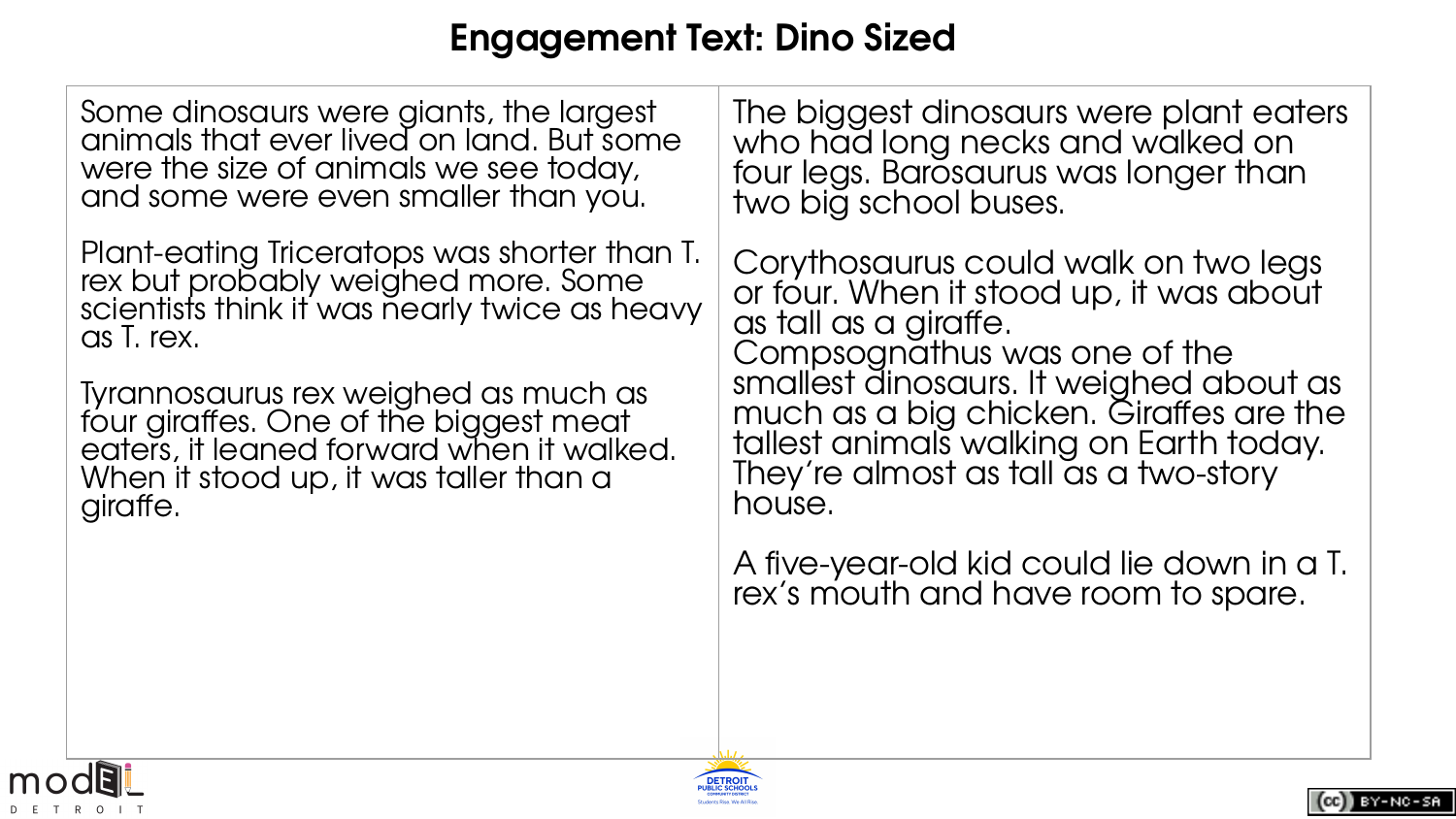

Engagement Text: Dino Sized
| Some dinosaurs were giants, the largest animals that ever lived on land. But some were the size of animals we see today, and some were even smaller than you. Plant-eating Triceratops was shorter than T. rex but probably weighed more. Some scientists think it was nearly twice as heavy as T. rex. Tyrannosaurus rex weighed as much as four giraffes. One of the biggest meat eaters, it leaned forward when it walked. When it stood up, it was taller than a giraffe. | The biggest dinosaurs were plant eaters who had long necks and walked on four legs. Barosaurus was longer than two big school buses. Corythosaurus could walk on two legs or four. When it stood up, it was about as tall as a giraffe. Compsognathus was one of the smallest dinosaurs. It weighed about as much as a big chicken. Giraffes are the tallest animals walking on Earth today. They’re almost as tall as a two-story house. A five-year-old kid could lie down in a T. rex’s mouth and have room to spare. |
| --- | --- |